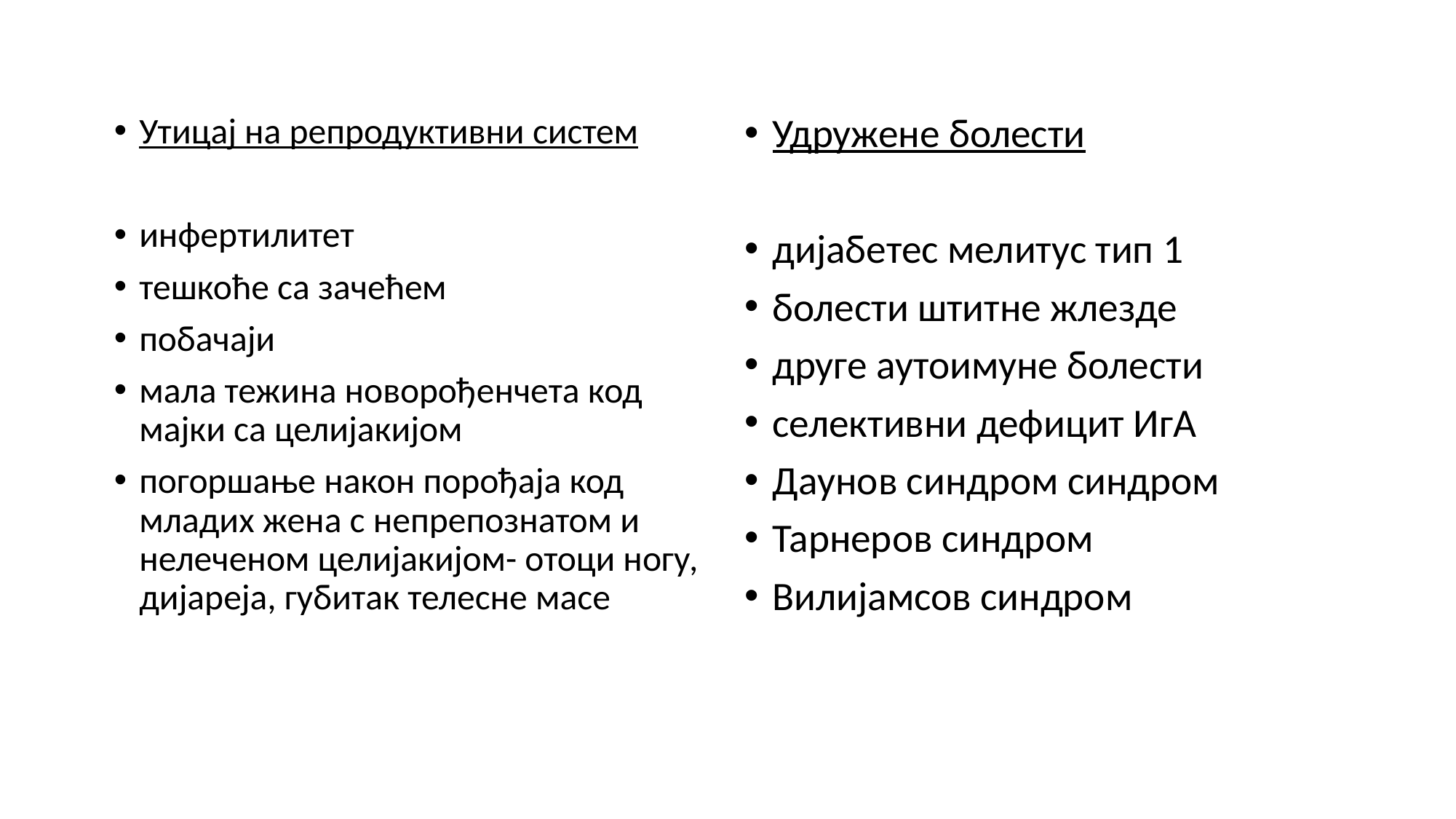

Утицај на репродуктивни систем

инфертилитет
тешкоће са зачећем
побачаји
мала тежина новорођенчета код мајки са целијакијом
погоршање након порођаја код младих жена с непрепознатом и нелеченом целијакијом- отоци ногу, дијареја, губитак телесне масе

Удружене болести

дијабетес мелитус тип 1
болести штитне жлезде
друге аутоимуне болести
селективни дефицит ИгА
Даунов синдром синдром
Тарнеров синдром
Вилијамсов синдром